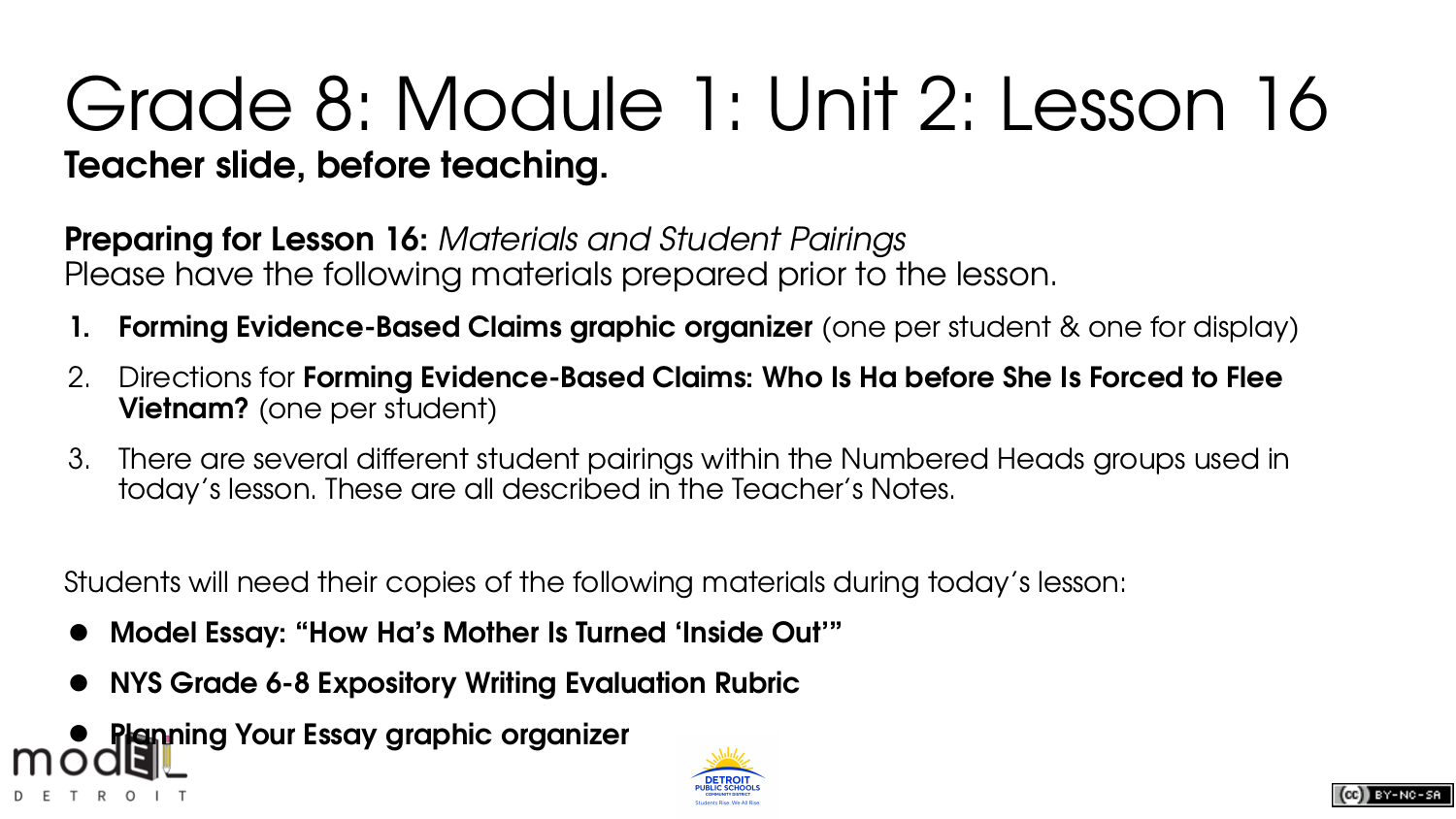

# Grade 8: Module 1: Unit 2: Lesson 16 Teacher slide, before teaching.
Preparing for Lesson 16: Materials and Student Pairings
Please have the following materials prepared prior to the lesson.
Forming Evidence-Based Claims graphic organizer (one per student & one for display)
Directions for Forming Evidence-Based Claims: Who Is Ha before She Is Forced to Flee Vietnam? (one per student)
There are several different student pairings within the Numbered Heads groups used in today’s lesson. These are all described in the Teacher’s Notes.

Students will need their copies of the following materials during today’s lesson:
Model Essay: “How Ha’s Mother Is Turned ‘Inside Out’”
NYS Grade 6-8 Expository Writing Evaluation Rubric
Planning Your Essay graphic organizer